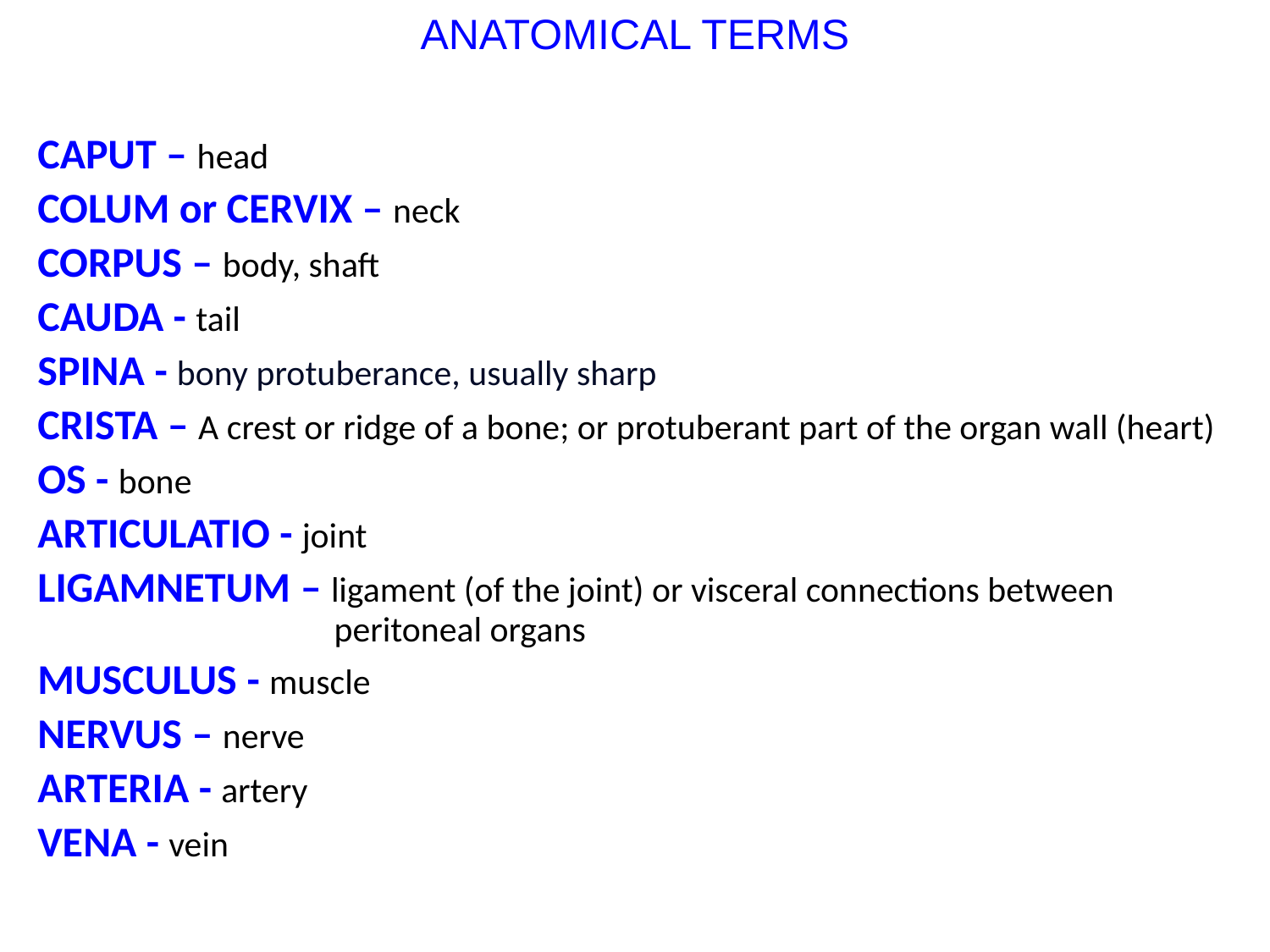

# ANATOMICAL TERMS
CAPUT – head
COLUM or CERVIX – neck
CORPUS – body, shaft
CAUDA - tail
SPINA - bony protuberance, usually sharp
CRISTA – A crest or ridge of a bone; or protuberant part of the organ wall (heart)
OS - bone
ARTICULATIO - joint
LIGAMNETUM – ligament (of the joint) or visceral connections between
                               peritoneal organs
MUSCULUS - muscle
NERVUS – nerve
ARTERIA - artery
VENA - vein